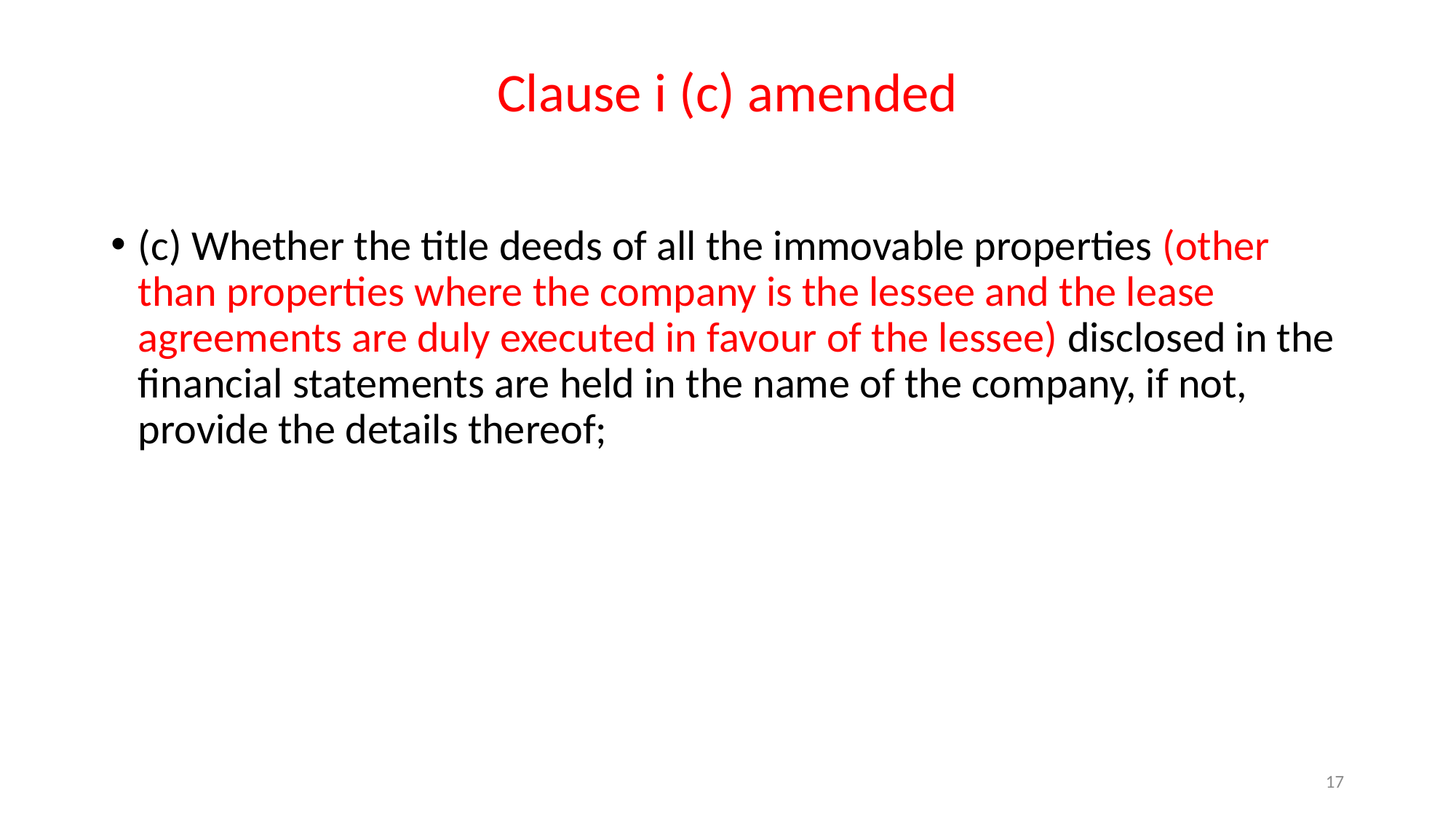

# Clause i (c) amended
(c) Whether the title deeds of all the immovable properties (other than properties where the company is the lessee and the lease agreements are duly executed in favour of the lessee) disclosed in the financial statements are held in the name of the company, if not, provide the details thereof;
17